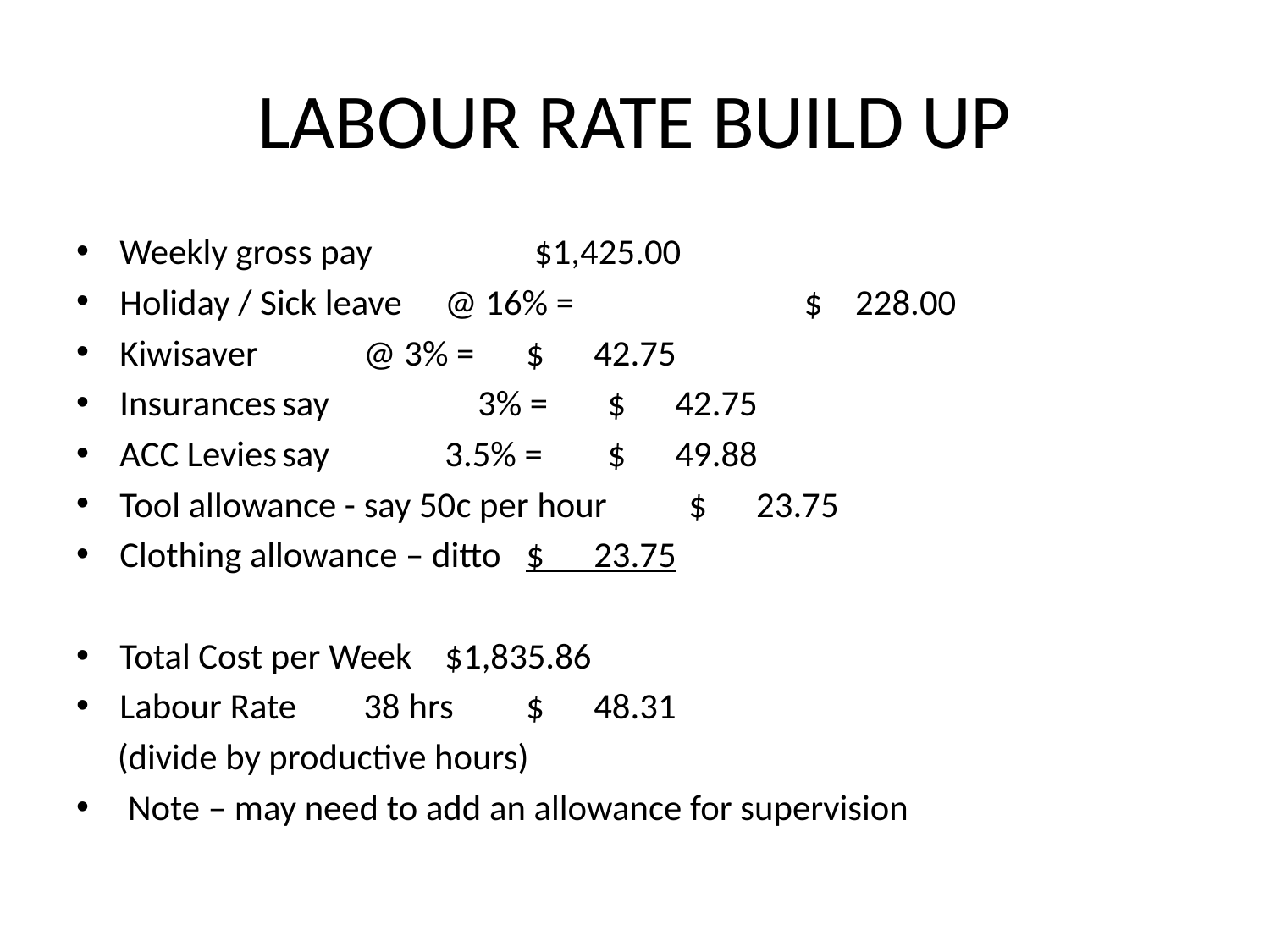

# LABOUR RATE BUILD UP
Weekly gross pay			        	 $1,425.00
Holiday / Sick leave	@ 16% =                            $    228.00
Kiwisaver	  		@ 3% = 	$      42.75
Insurances	say     		    3% =		$      42.75
ACC Levies	say         	3.5% =		$      49.88
Tool allowance - say 50c per hour		$      23.75
Clothing allowance – ditto			$      23.75

Total Cost per Week				$1,835.86
Labour Rate 			38 hrs		$      48.31
     (divide by productive hours)
 Note – may need to add an allowance for supervision